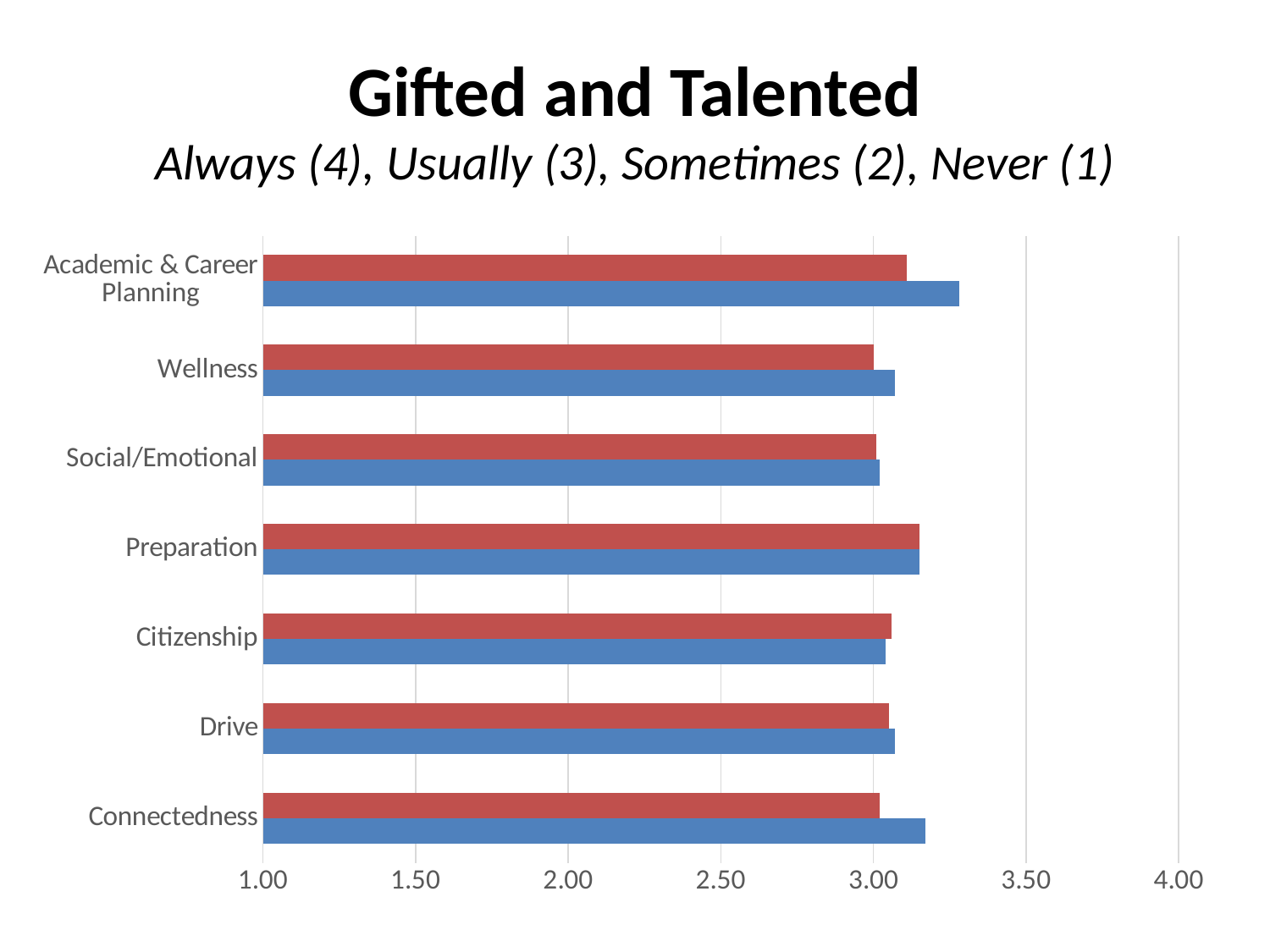

# Gifted and Talented Always (4), Usually (3), Sometimes (2), Never (1)

### Chart

| Category | Gifted and Talented | Not-Gifted and Talented |
|---|---|---|
| Connectedness | 3.17 | 3.02 |
| Drive | 3.07 | 3.05 |
| Citizenship | 3.04 | 3.06 |
| Preparation | 3.15 | 3.15 |
| Social/Emotional | 3.02 | 3.01 |
| Wellness | 3.07 | 3.0 |
| Academic & Career Planning | 3.28 | 3.11 |